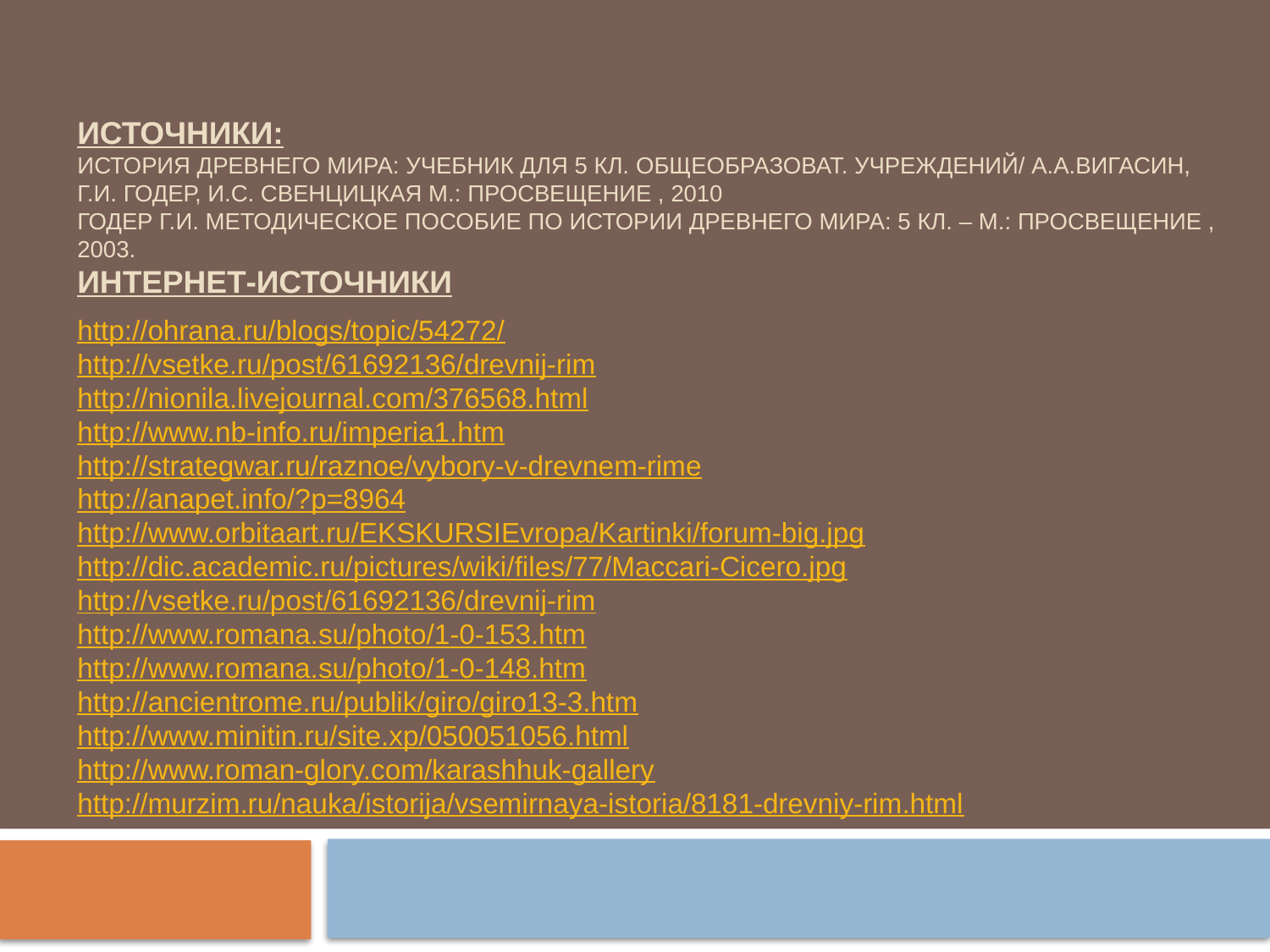

# Источники: История Древнего мира: учебник для 5 кл. общеобразоват. Учреждений/ А.А.Вигасин, Г.И. Годер, И.С. Свенцицкая М.: Просвещение , 2010 Годер Г.И. Методическое пособие по истории Древнего мира: 5 кл. – М.: Просвещение , 2003. Интернет-источники
http://ohrana.ru/blogs/topic/54272/
http://vsetke.ru/post/61692136/drevnij-rim
http://nionila.livejournal.com/376568.html
http://www.nb-info.ru/imperia1.htm
http://strategwar.ru/raznoe/vybory-v-drevnem-rime
http://anapet.info/?p=8964
http://www.orbitaart.ru/EKSKURSIEvropa/Kartinki/forum-big.jpg
http://dic.academic.ru/pictures/wiki/files/77/Maccari-Cicero.jpg
http://vsetke.ru/post/61692136/drevnij-rim
http://www.romana.su/photo/1-0-153.htm
http://www.romana.su/photo/1-0-148.htm
http://ancientrome.ru/publik/giro/giro13-3.htm
http://www.minitin.ru/site.xp/050051056.html
http://www.roman-glory.com/karashhuk-gallery
http://murzim.ru/nauka/istorija/vsemirnaya-istoria/8181-drevniy-rim.html